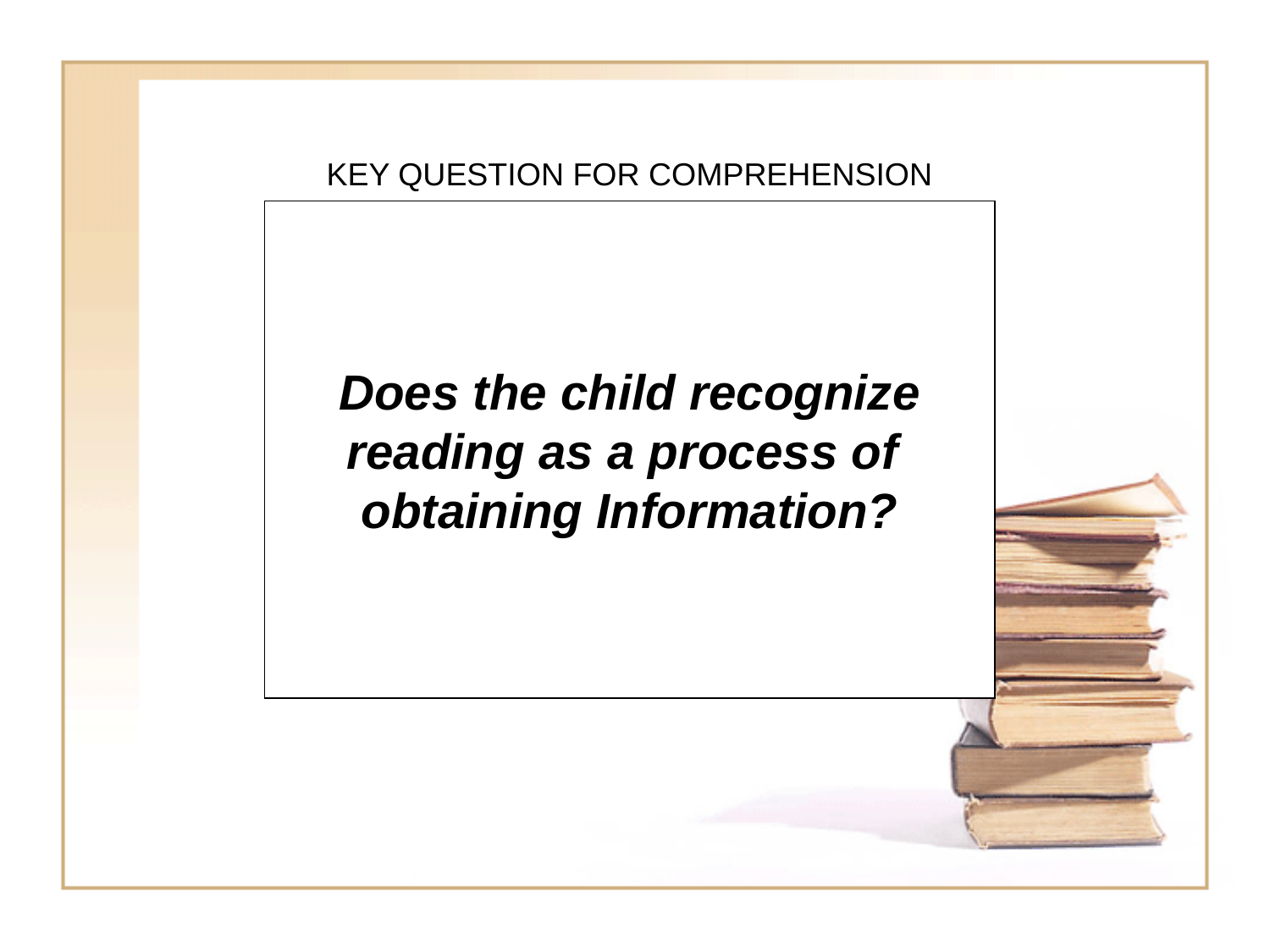

KEY QUESTION FOR COMPREHENSION
Does the child recognize
reading as a process of
obtaining Information?